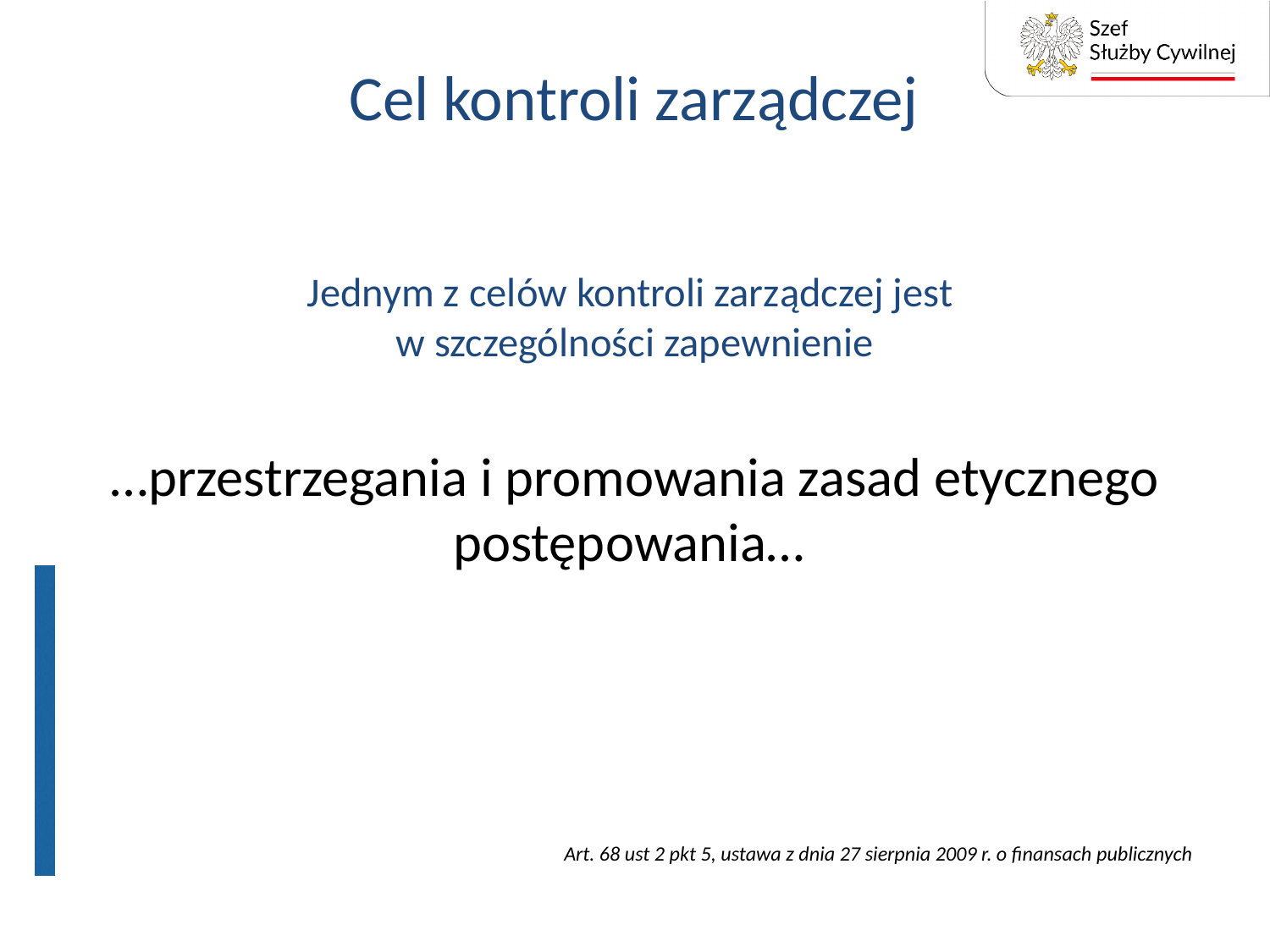

# Cel kontroli zarządczej

Jednym z celów kontroli zarządczej jest
w szczególności zapewnienie
…przestrzegania i promowania zasad etycznego postępowania…

Art. 68 ust 2 pkt 5, ustawa z dnia 27 sierpnia 2009 r. o finansach publicznych